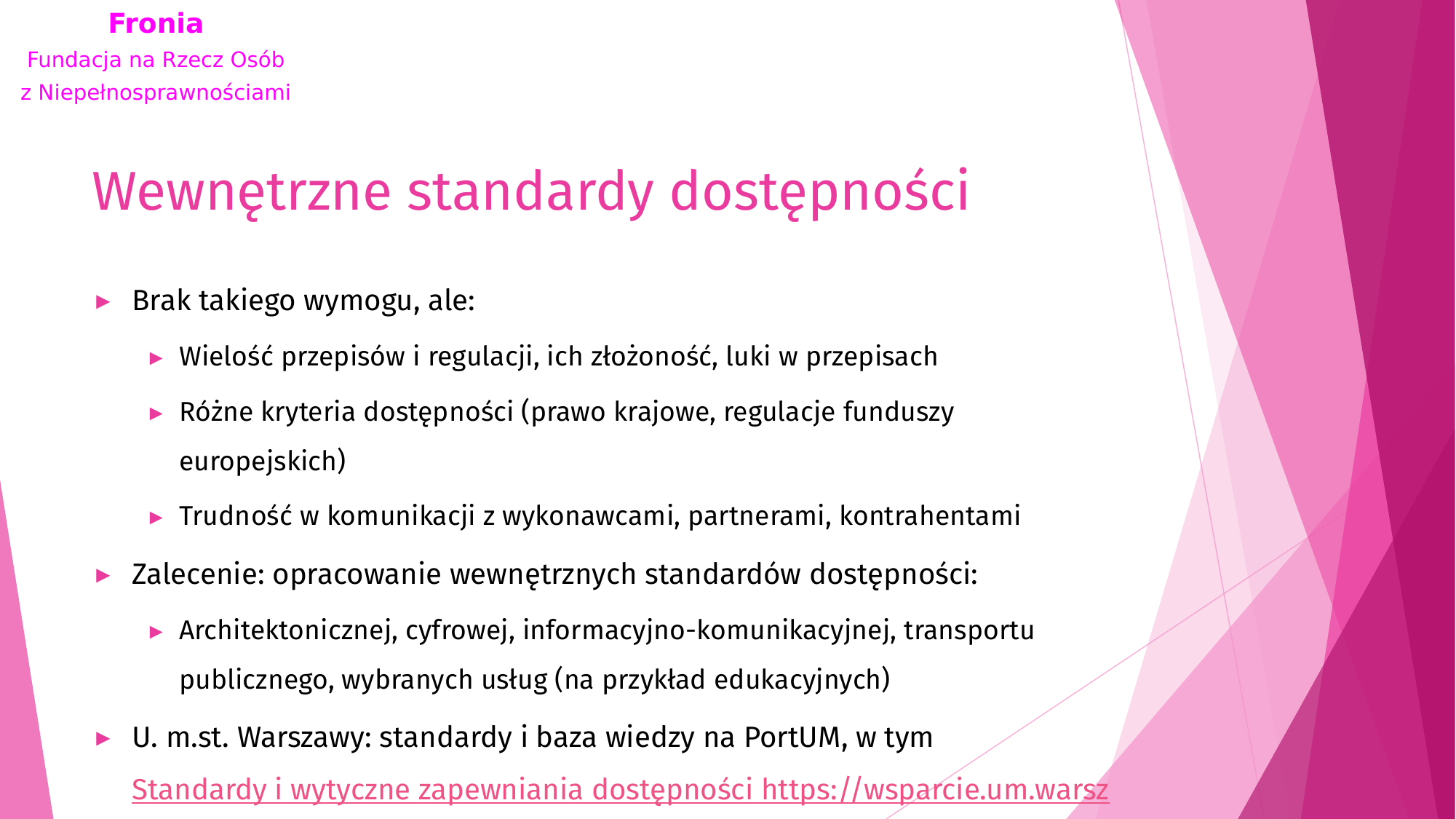

# Wewnętrzne standardy dostępności
Brak takiego wymogu, ale:
Wielość przepisów i regulacji, ich złożoność, luki w przepisach
Różne kryteria dostępności (prawo krajowe, regulacje funduszy europejskich)
Trudność w komunikacji z wykonawcami, partnerami, kontrahentami
Zalecenie: opracowanie wewnętrznych standardów dostępności:
Architektonicznej, cyfrowej, informacyjno-komunikacyjnej, transportu publicznego, wybranych usług (na przykład edukacyjnych)
U. m.st. Warszawy: standardy i baza wiedzy na PortUM, w tym Standardy i wytyczne zapewniania dostępności https://wsparcie.um.warszawa.pl/standardy-zapewnienia-dostepnosci